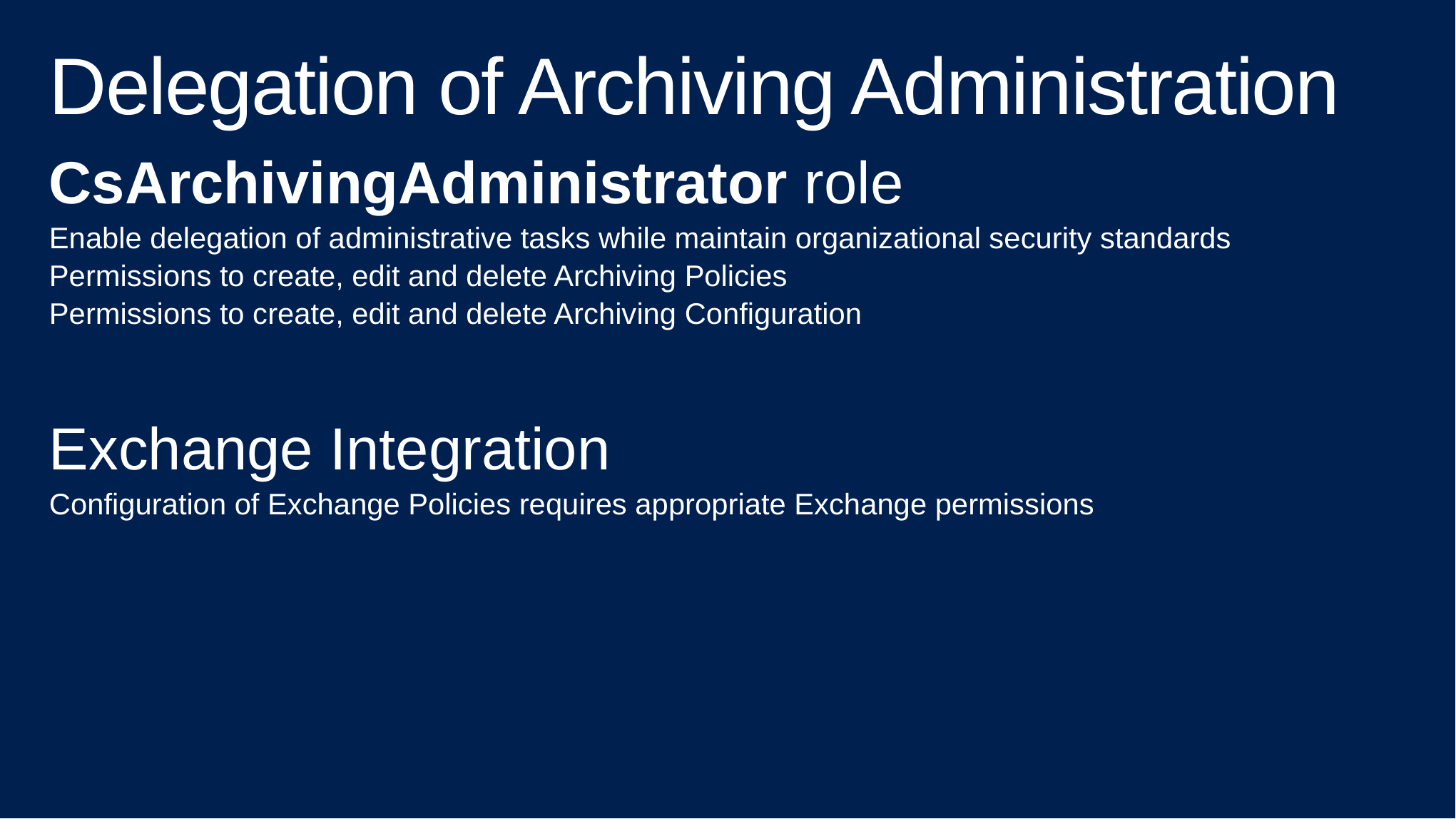

# Delegation of Archiving Administration
CsArchivingAdministrator role
Enable delegation of administrative tasks while maintain organizational security standards
Permissions to create, edit and delete Archiving Policies
Permissions to create, edit and delete Archiving Configuration

Exchange Integration
Configuration of Exchange Policies requires appropriate Exchange permissions